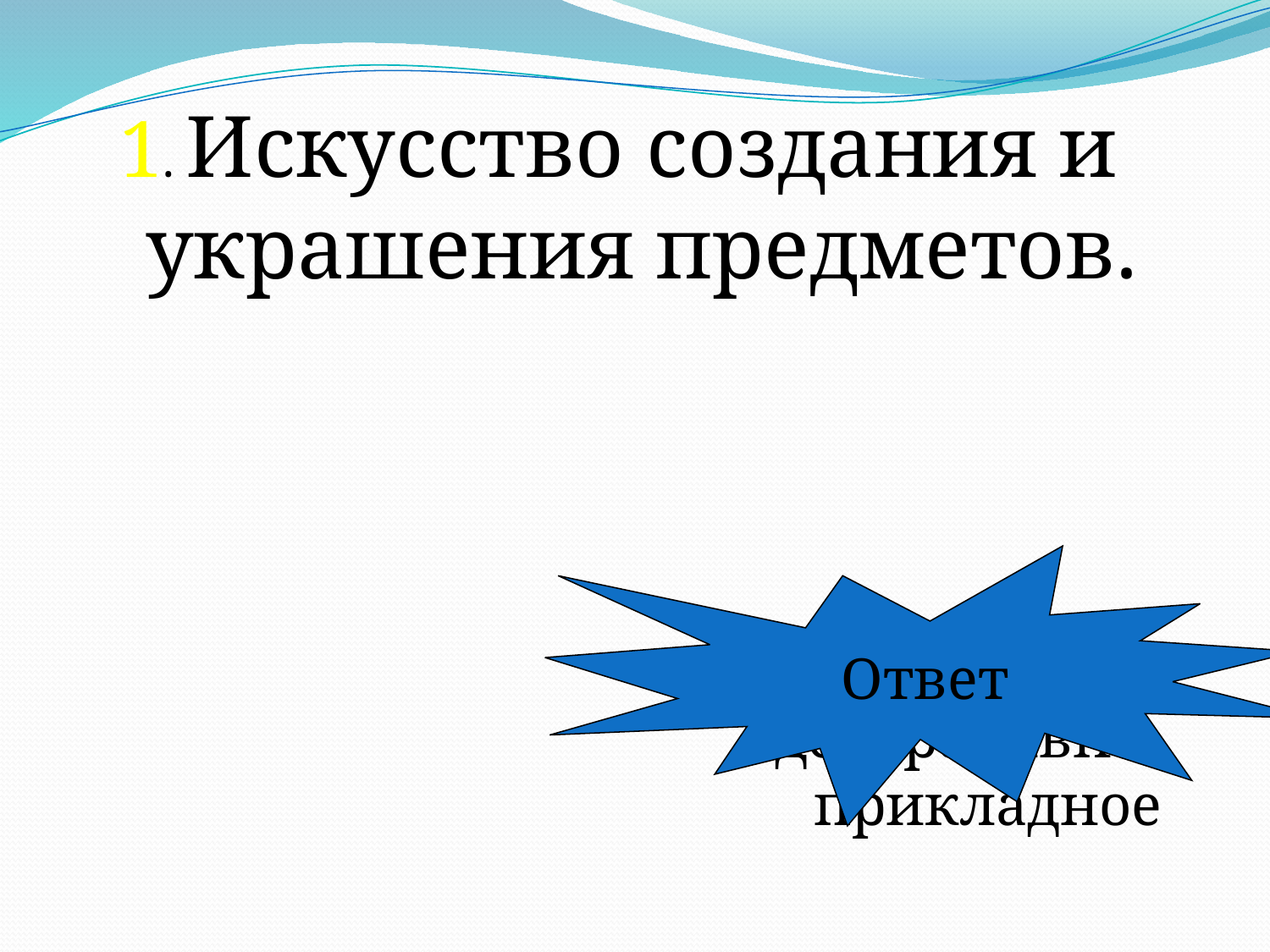

1. Искусство создания и украшения предметов.

декоративно-
прикладное

Ответ